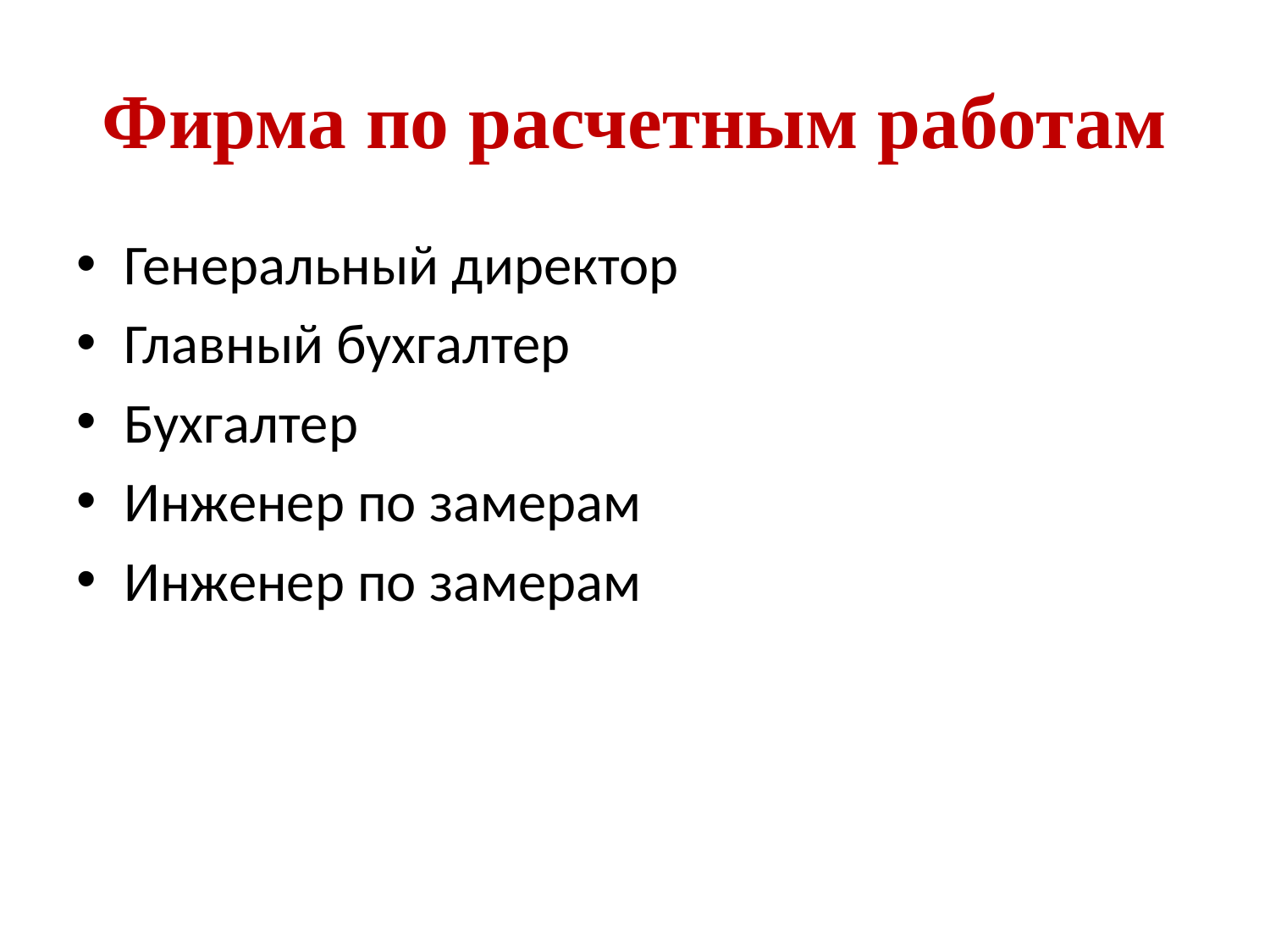

# Фирма по расчетным работам
Генеральный директор
Главный бухгалтер
Бухгалтер
Инженер по замерам
Инженер по замерам